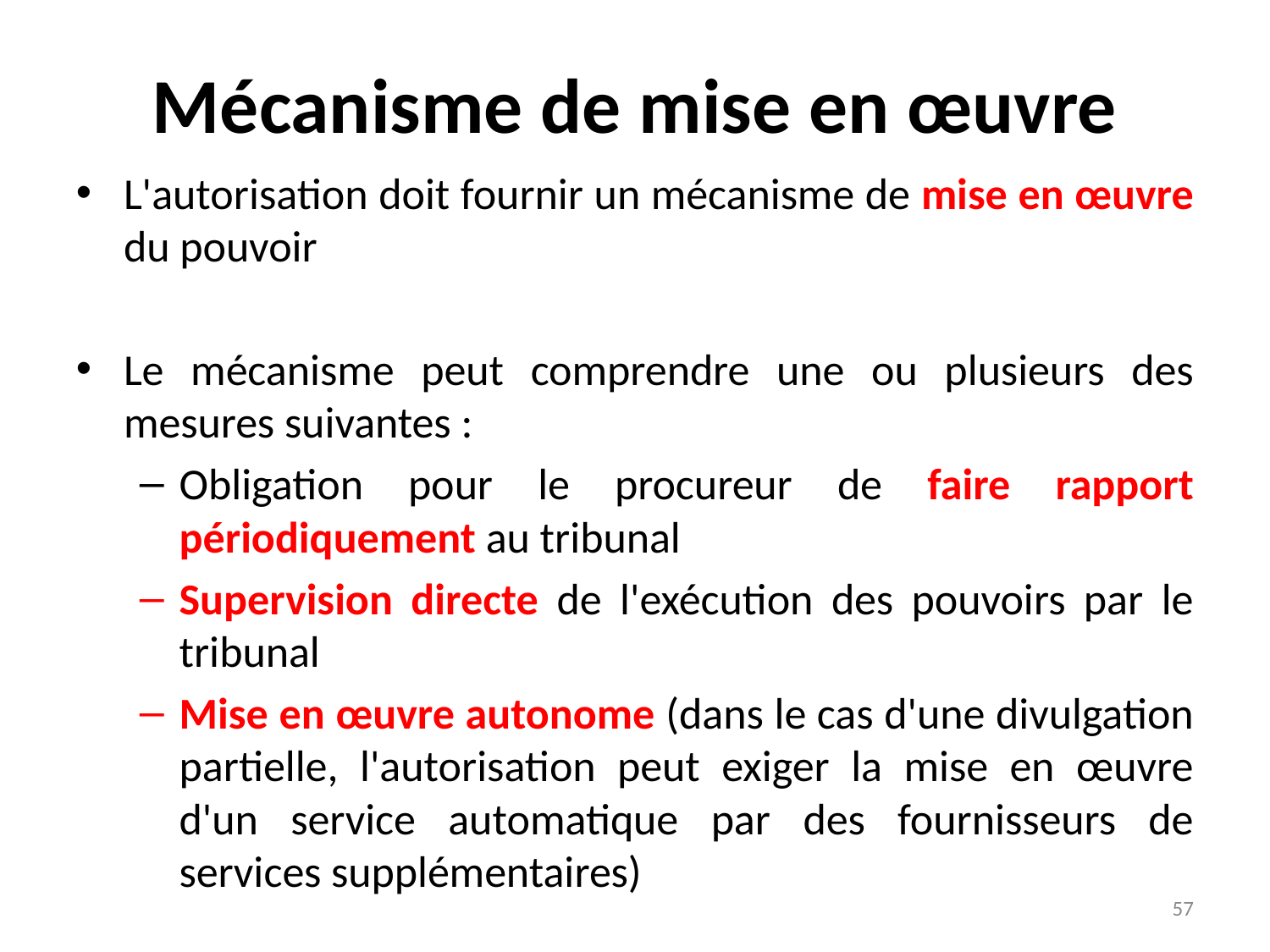

# Mécanisme de mise en œuvre
L'autorisation doit fournir un mécanisme de mise en œuvre du pouvoir

Le mécanisme peut comprendre une ou plusieurs des mesures suivantes :
Obligation pour le procureur de faire rapport périodiquement au tribunal
Supervision directe de l'exécution des pouvoirs par le tribunal
Mise en œuvre autonome (dans le cas d'une divulgation partielle, l'autorisation peut exiger la mise en œuvre d'un service automatique par des fournisseurs de services supplémentaires)

57